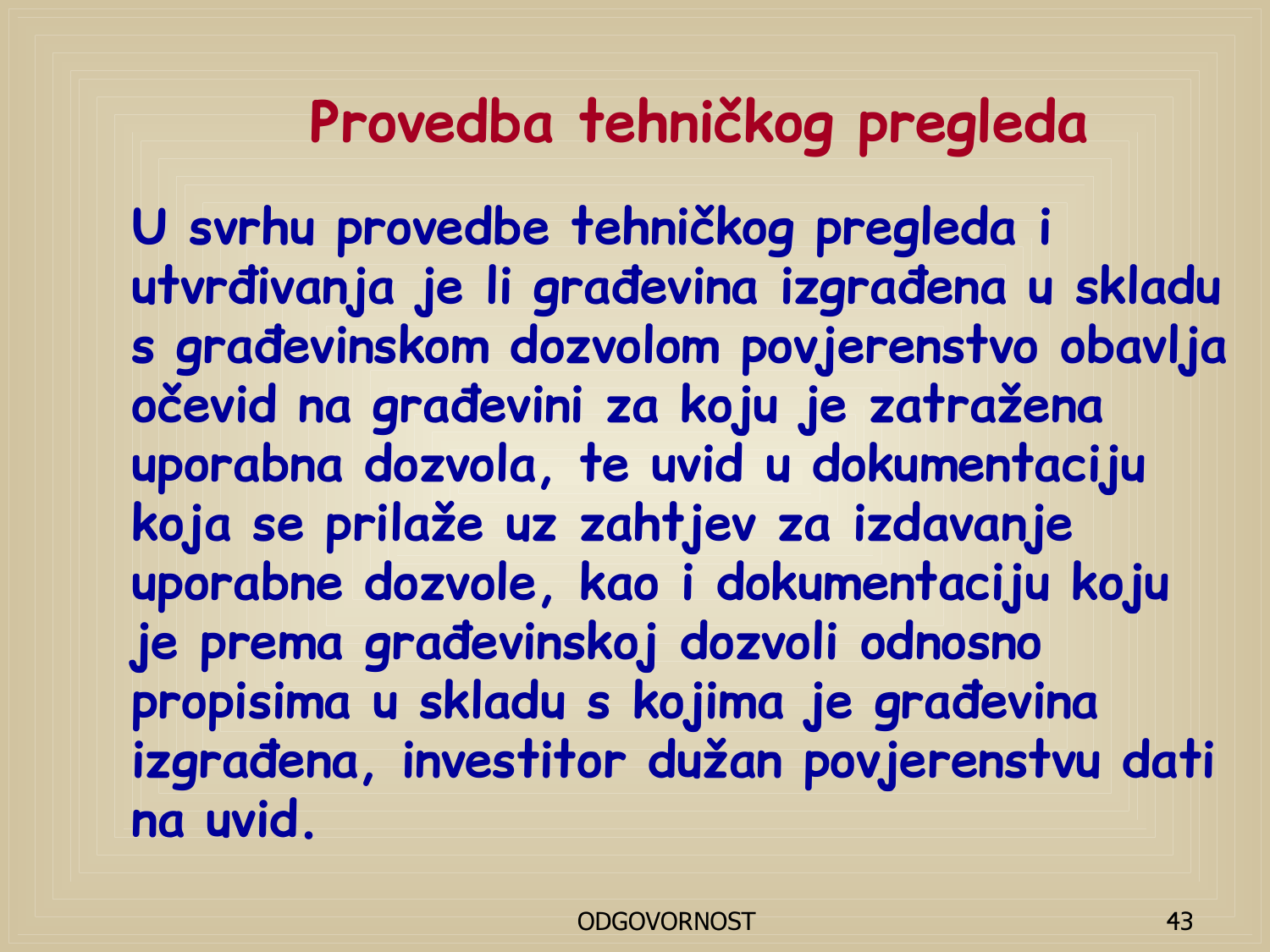

# Provedba tehničkog pregleda
U svrhu provedbe tehničkog pregleda i utvrđivanja je li građevina izgrađena u skladu s građevinskom dozvolom povjerenstvo obavlja očevid na građevini za koju je zatražena uporabna dozvola, te uvid u dokumentaciju koja se prilaže uz zahtjev za izdavanje uporabne dozvole, kao i dokumentaciju koju je prema građevinskoj dozvoli odnosno propisima u skladu s kojima je građevina izgrađena, investitor dužan povjerenstvu dati na uvid.
ODGOVORNOST
43